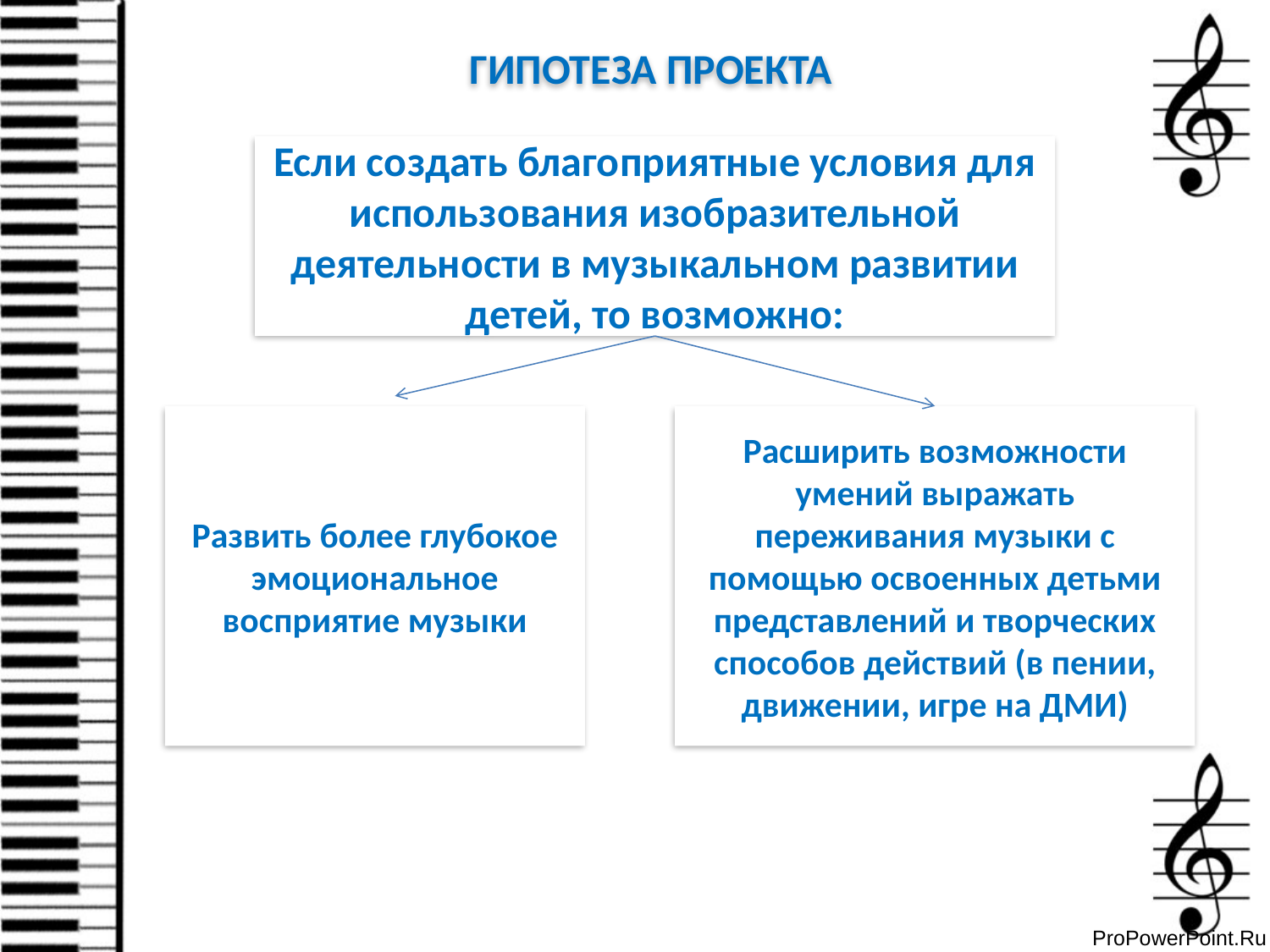

ГИПОТЕЗА ПРОЕКТА
Если создать благоприятные условия для использования изобразительной деятельности в музыкальном развитии детей, то возможно:
Развить более глубокое эмоциональное восприятие музыки
Расширить возможности умений выражать переживания музыки с помощью освоенных детьми представлений и творческих способов действий (в пении, движении, игре на ДМИ)